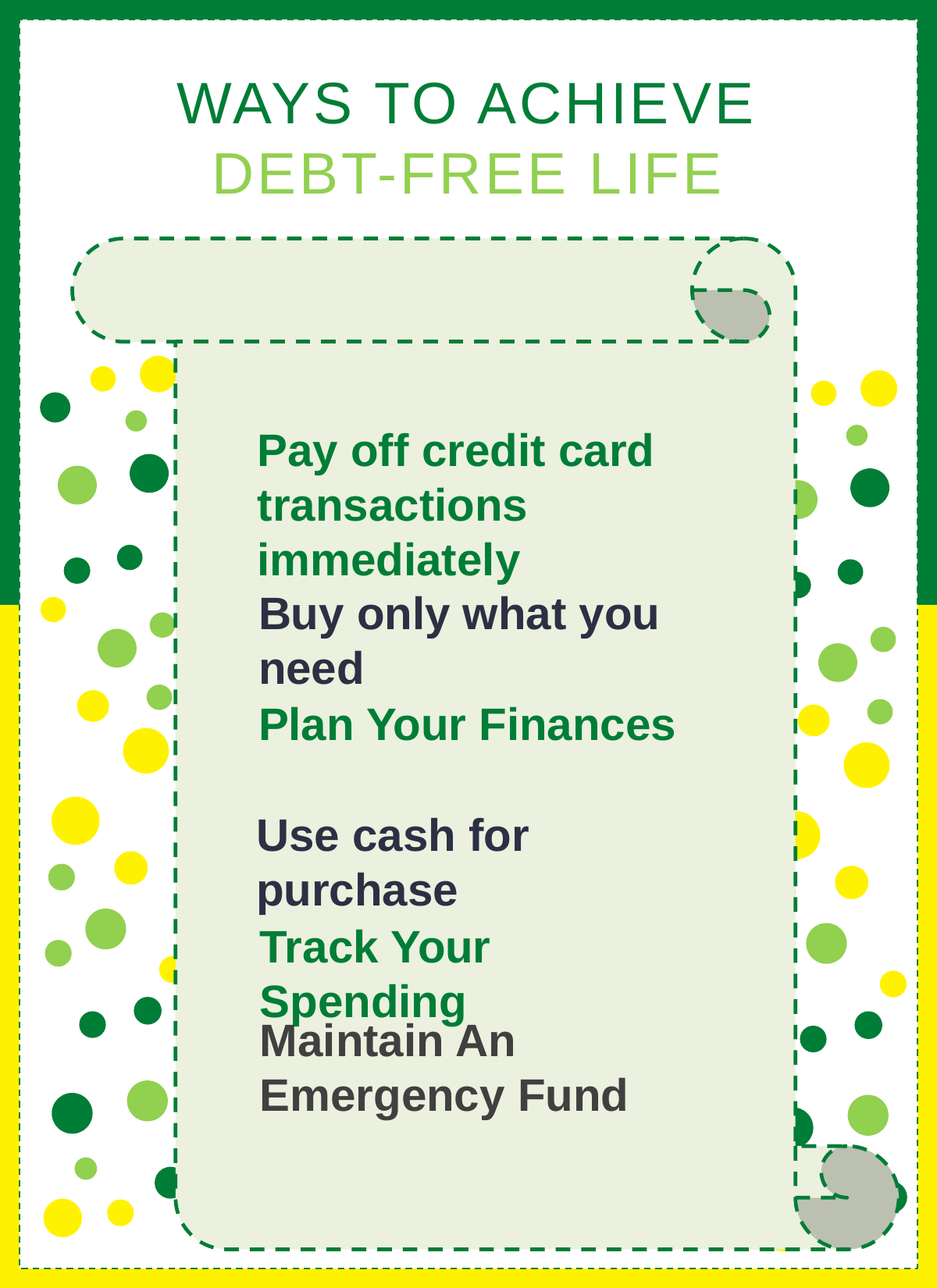

WAYS TO ACHIEVE DEBT-FREE LIFE

Pay off credit card transactions immediately
Buy only what you need

Plan Your Finances

Use cash for purchase
Track Your Spending
Maintain An Emergency Fund